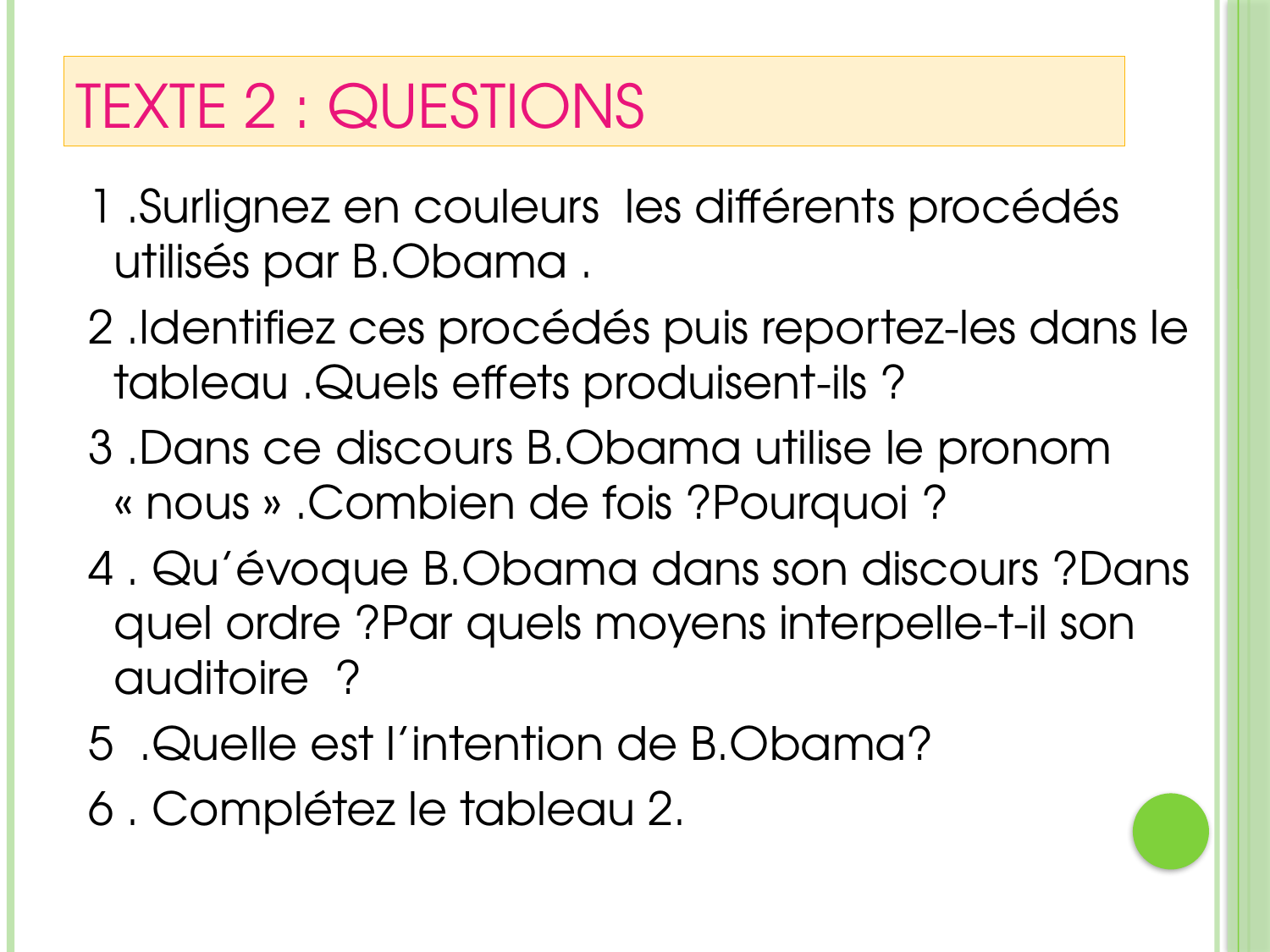

# TEXTE 2 : questions
 1 .Surlignez en couleurs  les différents procédés utilisés par B.Obama .
 2 .Identifiez ces procédés puis reportez-les dans le tableau .Quels effets produisent-ils ?
 3 .Dans ce discours B.Obama utilise le pronom « nous » .Combien de fois ?Pourquoi ?
 4 . Qu’évoque B.Obama dans son discours ?Dans quel ordre ?Par quels moyens interpelle-t-il son auditoire  ?
 5  .Quelle est l’intention de B.Obama?
 6 . Complétez le tableau 2.